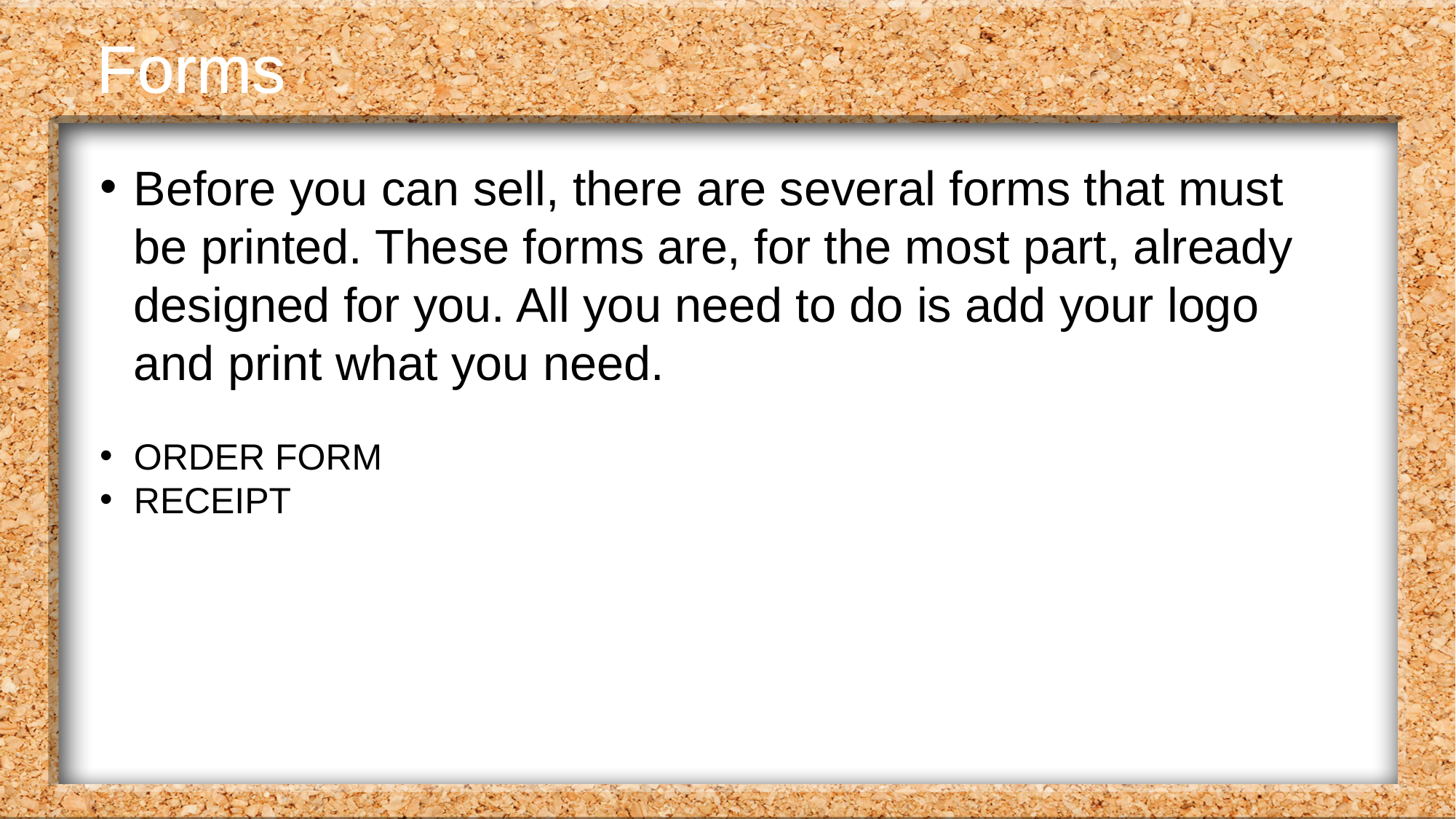

# Forms
Before you can sell, there are several forms that must be printed. These forms are, for the most part, already designed for you. All you need to do is add your logo and print what you need.

ORDER FORM
RECEIPT